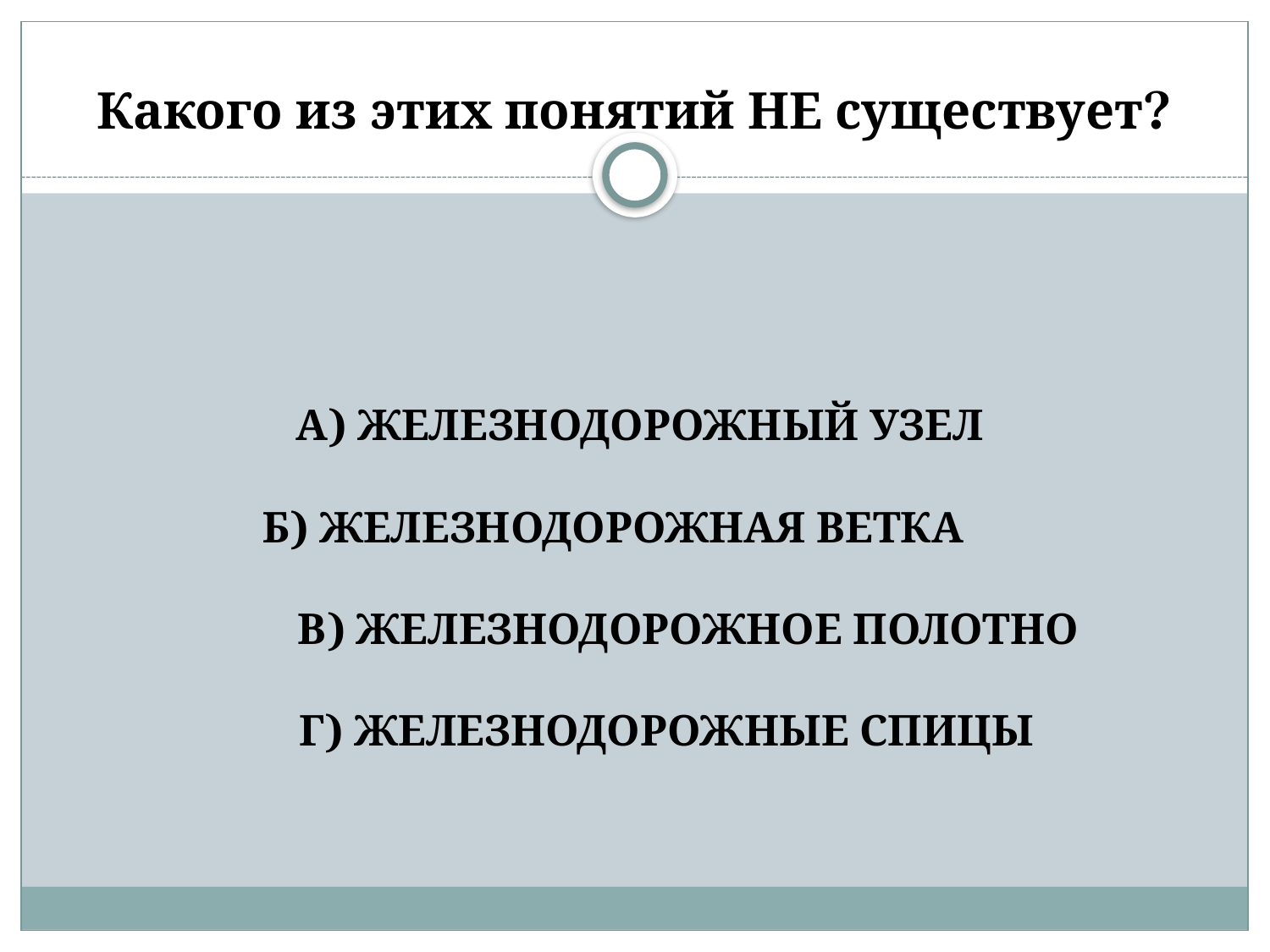

# Какого из этих понятий НЕ существует?

А) ЖЕЛЕЗНОДОРОЖНЫЙ УЗЕЛ
 Б) ЖЕЛЕЗНОДОРОЖНАЯ ВЕТКА
         В) ЖЕЛЕЗНОДОРОЖНОЕ ПОЛОТНО
     Г) ЖЕЛЕЗНОДОРОЖНЫЕ СПИЦЫ